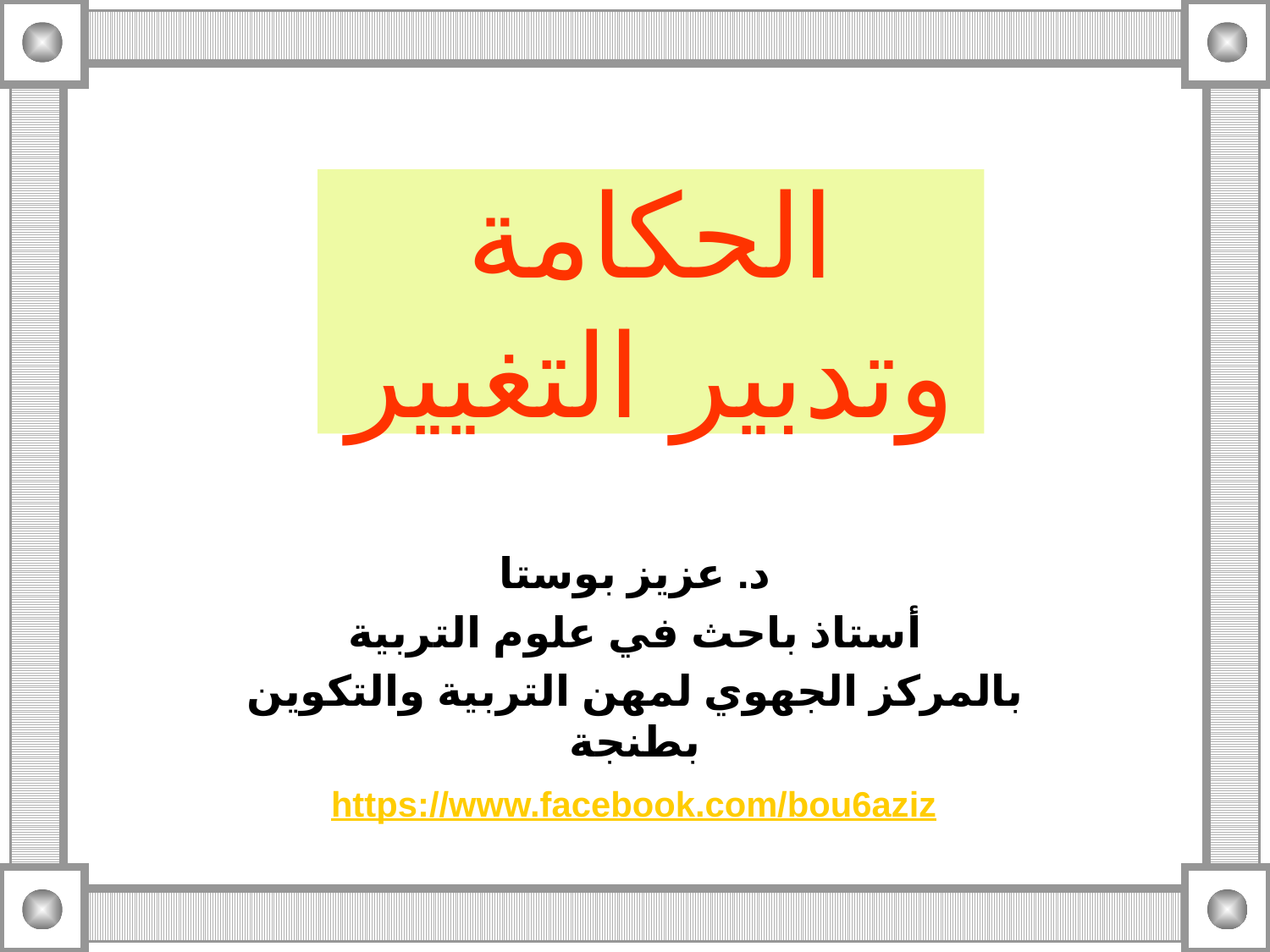

# الحكامة وتدبير التغيير
د. عزيز بوستا
أستاذ باحث في علوم التربية
بالمركز الجهوي لمهن التربية والتكوين بطنجة
 https://www.facebook.com/bou6aziz